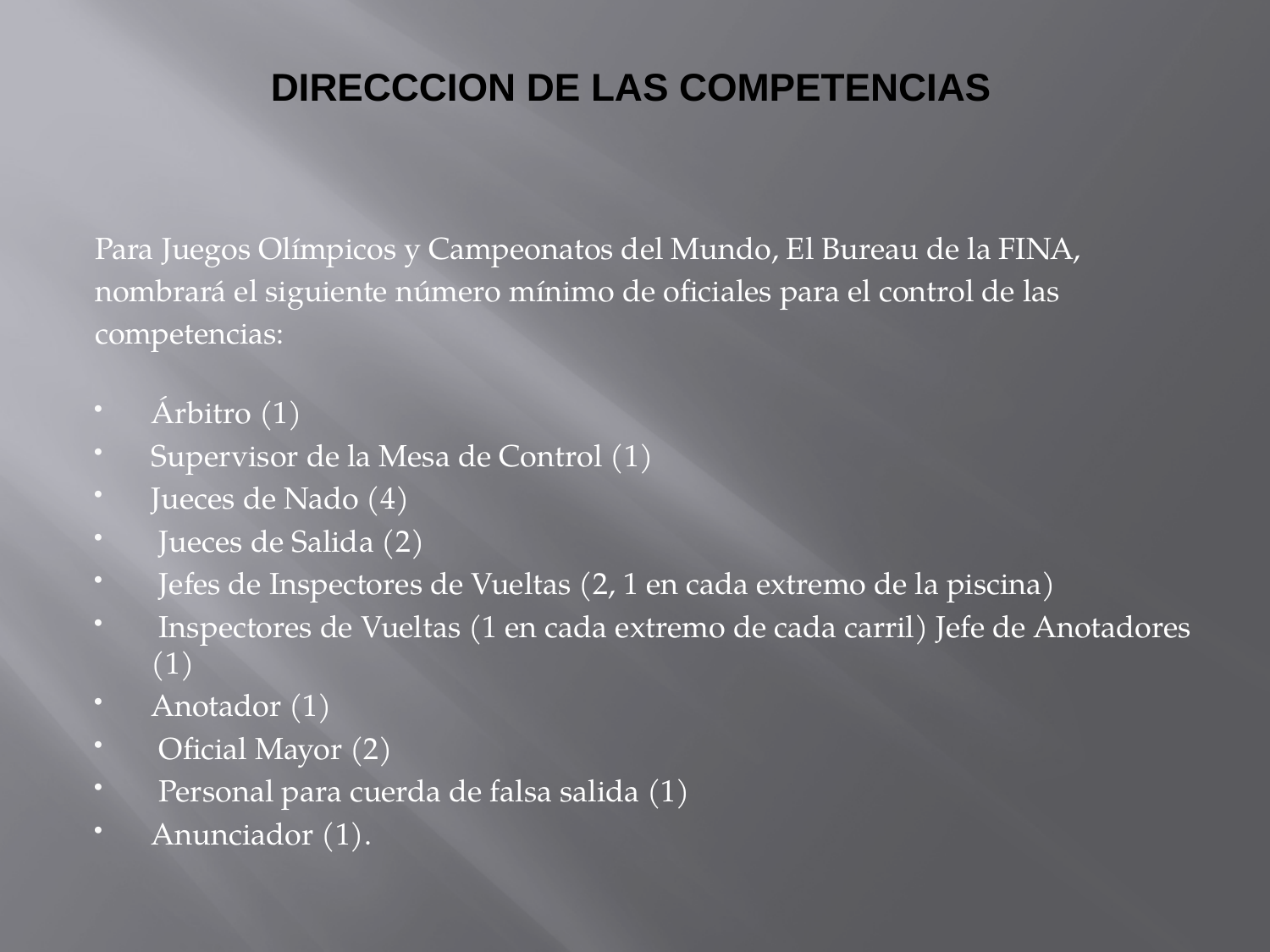

# DIRECCCION DE LAS COMPETENCIAS
Para Juegos Olímpicos y Campeonatos del Mundo, El Bureau de la FINA,
nombrará el siguiente número mínimo de oficiales para el control de las
competencias:
Árbitro (1)
Supervisor de la Mesa de Control (1)
Jueces de Nado (4)
 Jueces de Salida (2)
 Jefes de Inspectores de Vueltas (2, 1 en cada extremo de la piscina)
 Inspectores de Vueltas (1 en cada extremo de cada carril) Jefe de Anotadores (1)
Anotador (1)
 Oficial Mayor (2)
 Personal para cuerda de falsa salida (1)
Anunciador (1).